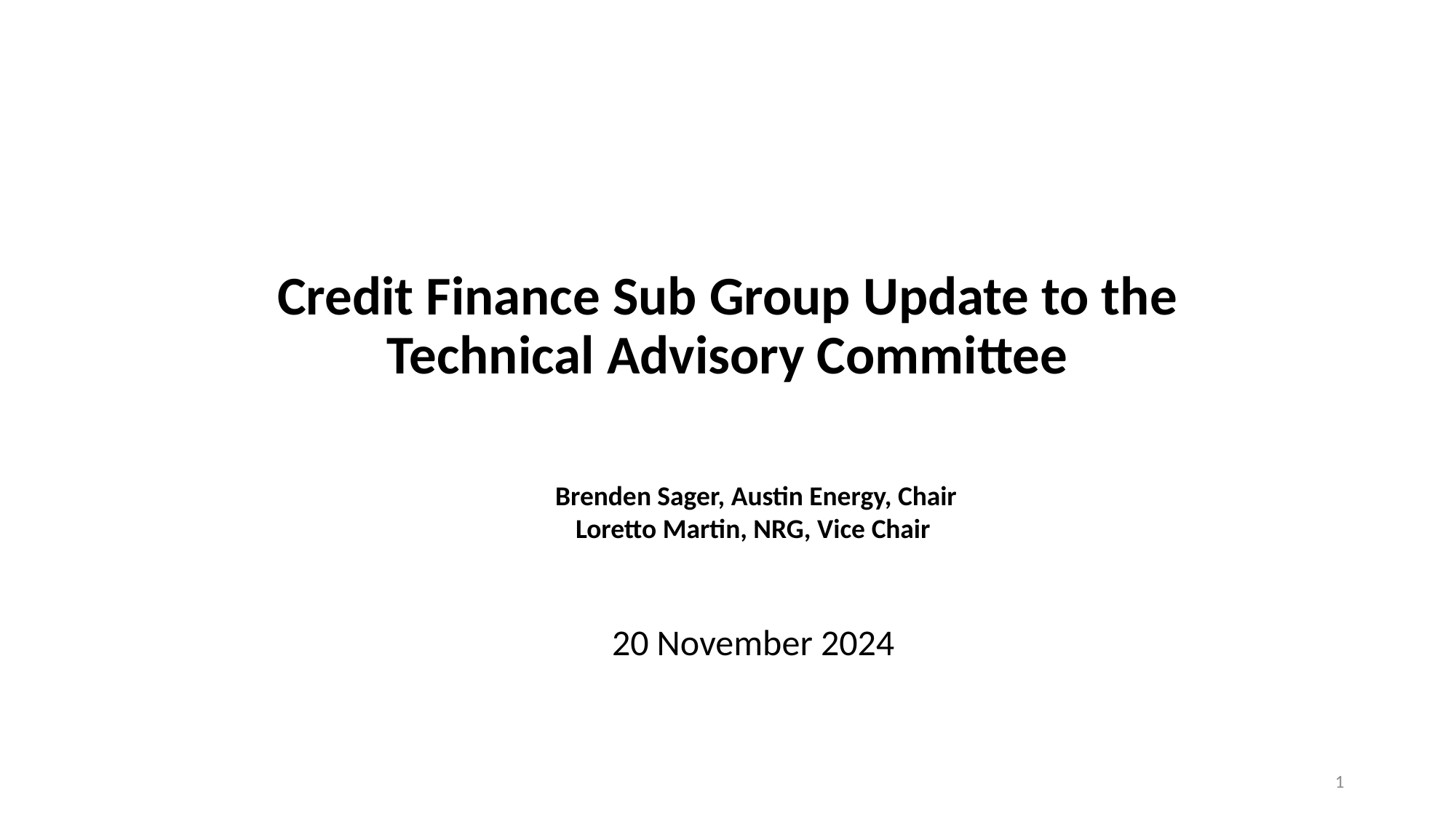

# Credit Finance Sub Group Update to the Technical Advisory Committee
 Brenden Sager, Austin Energy, Chair
Loretto Martin, NRG, Vice Chair
20 November 2024
1